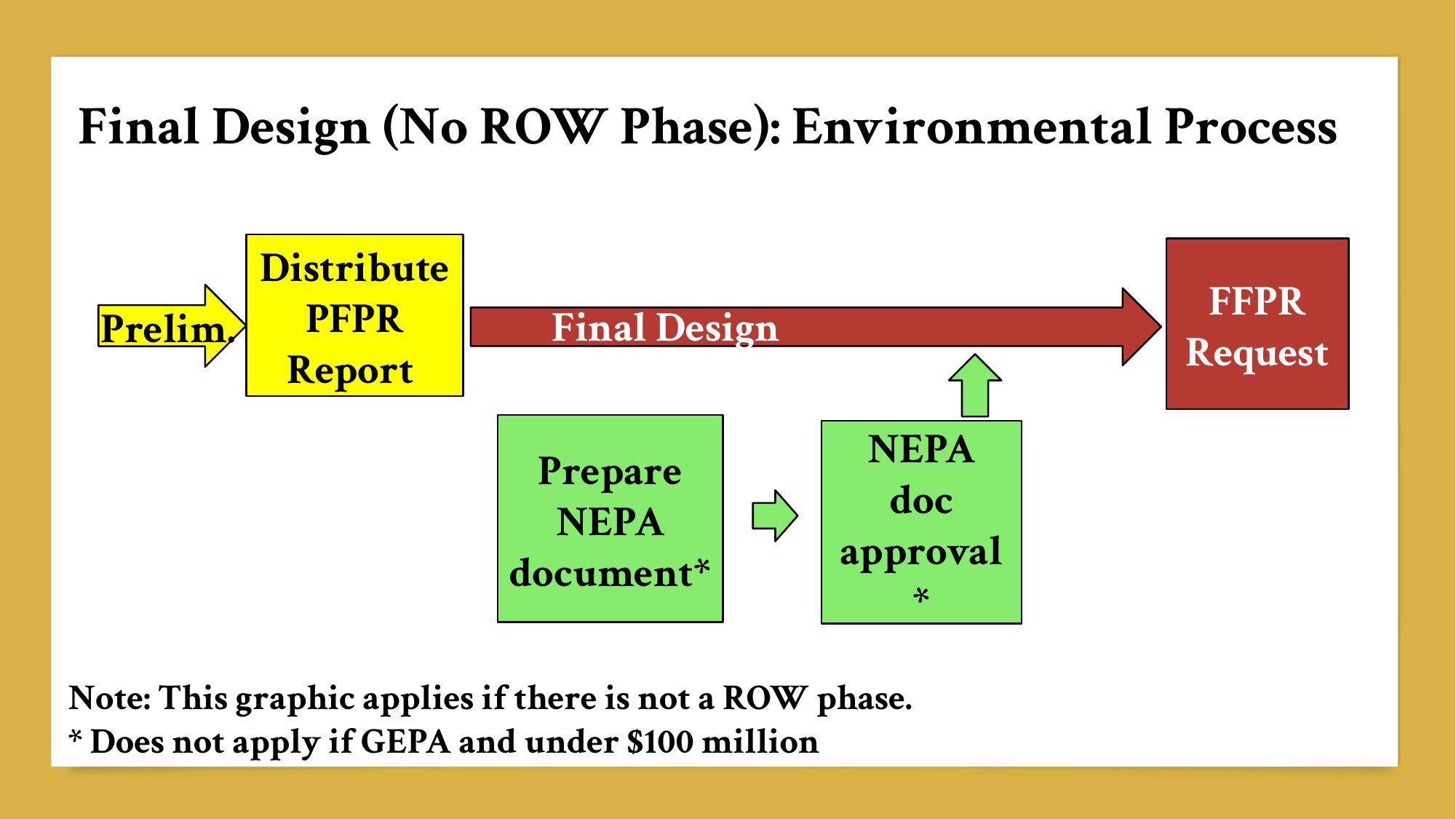

Final Design (No ROW Phase): Environmental Process
Distribute PFPR Report
FFPR Request

Final Design
Prelim.

Prepare NEPA document*
NEPA doc approval*

Note: This graphic applies if there is not a ROW phase.
* Does not apply if GEPA and under $100 million